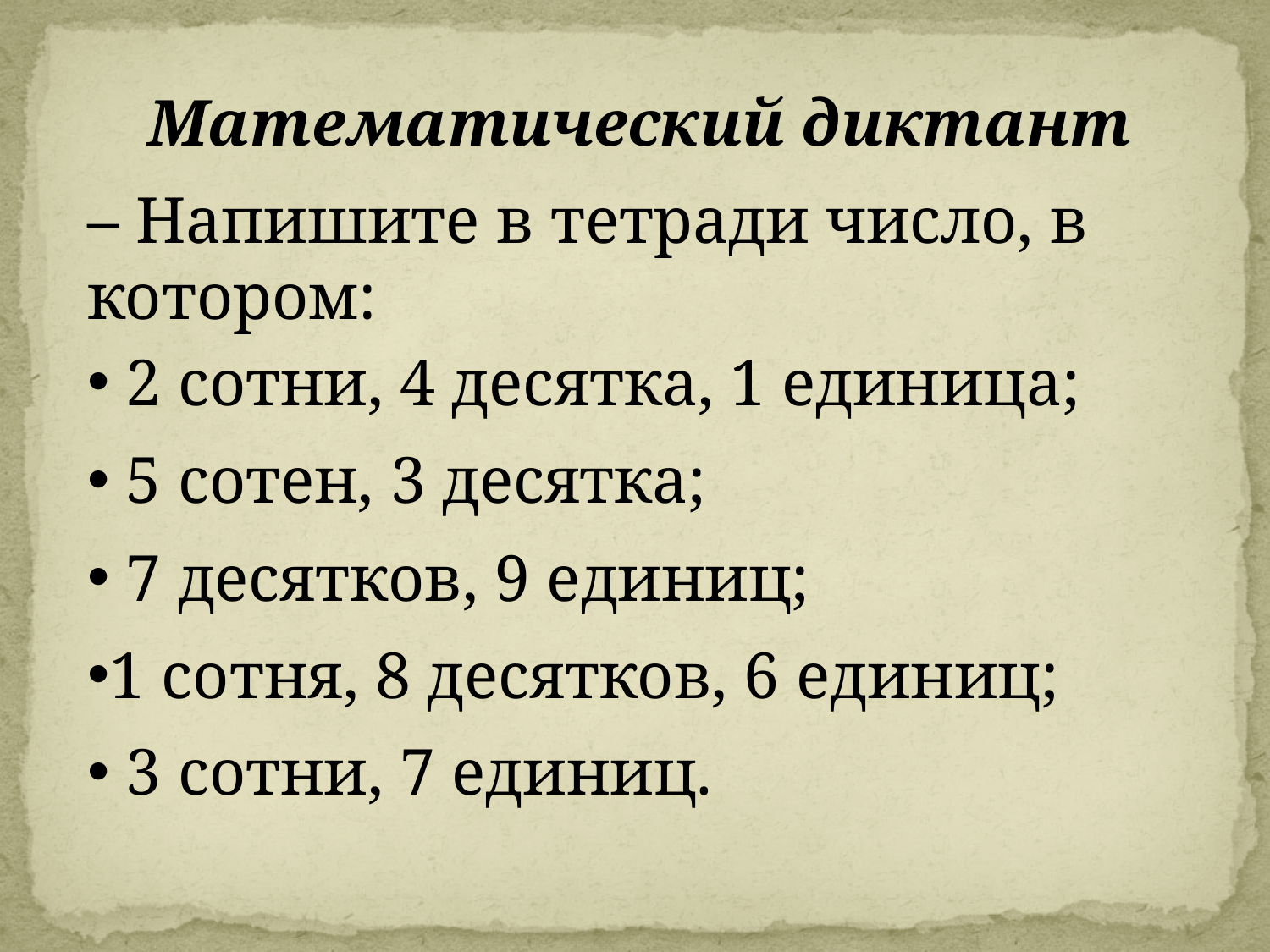

Математический диктант

– Напишите в тетради число, в котором:
 2 сотни, 4 десятка, 1 единица;
 5 сотен, 3 десятка;
 7 десятков, 9 единиц;
1 сотня, 8 десятков, 6 единиц;
 3 сотни, 7 единиц.